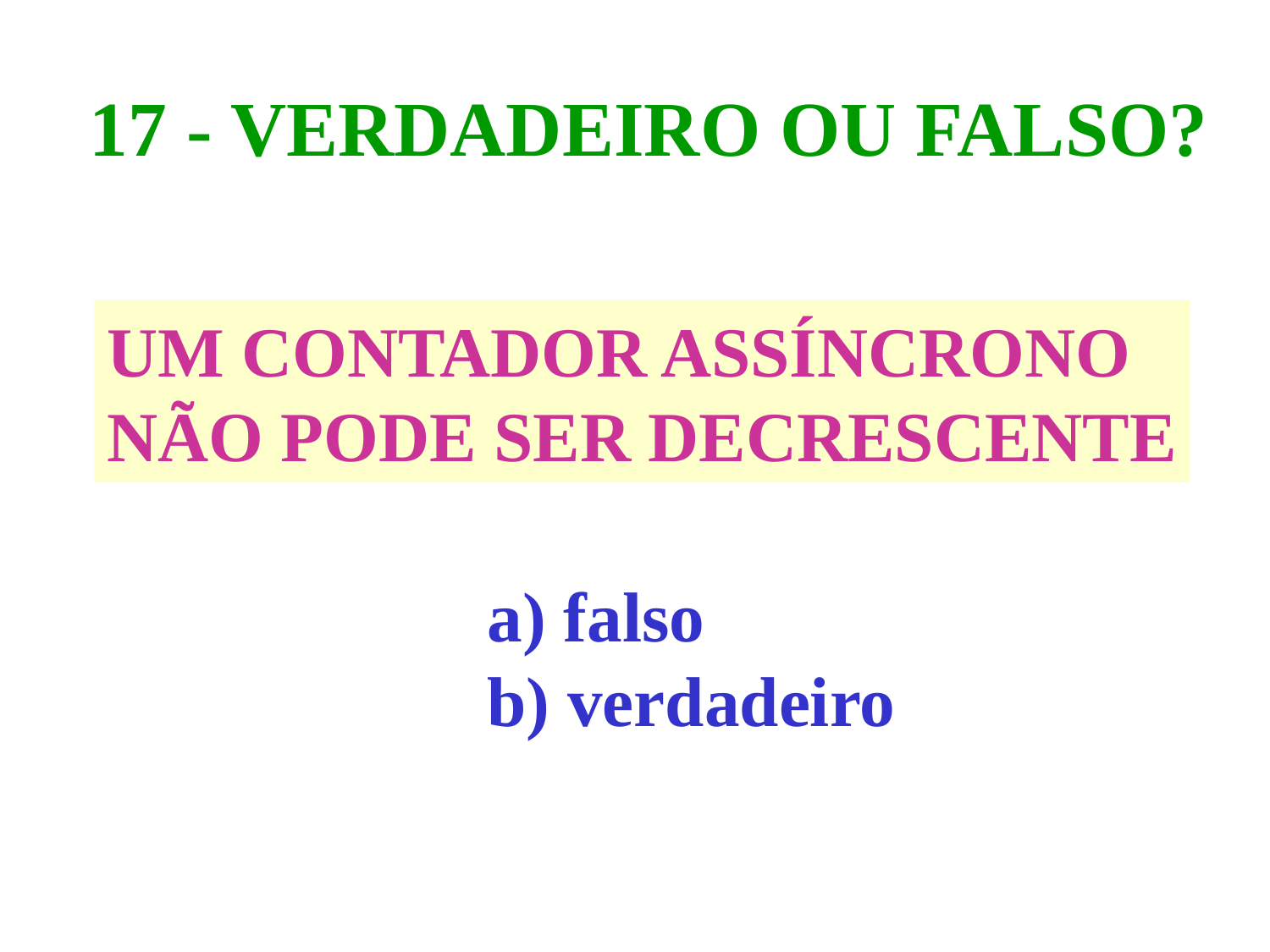

17 - VERDADEIRO OU FALSO?
UM CONTADOR ASSÍNCRONO
NÃO PODE SER DECRESCENTE
a) falso
b) verdadeiro